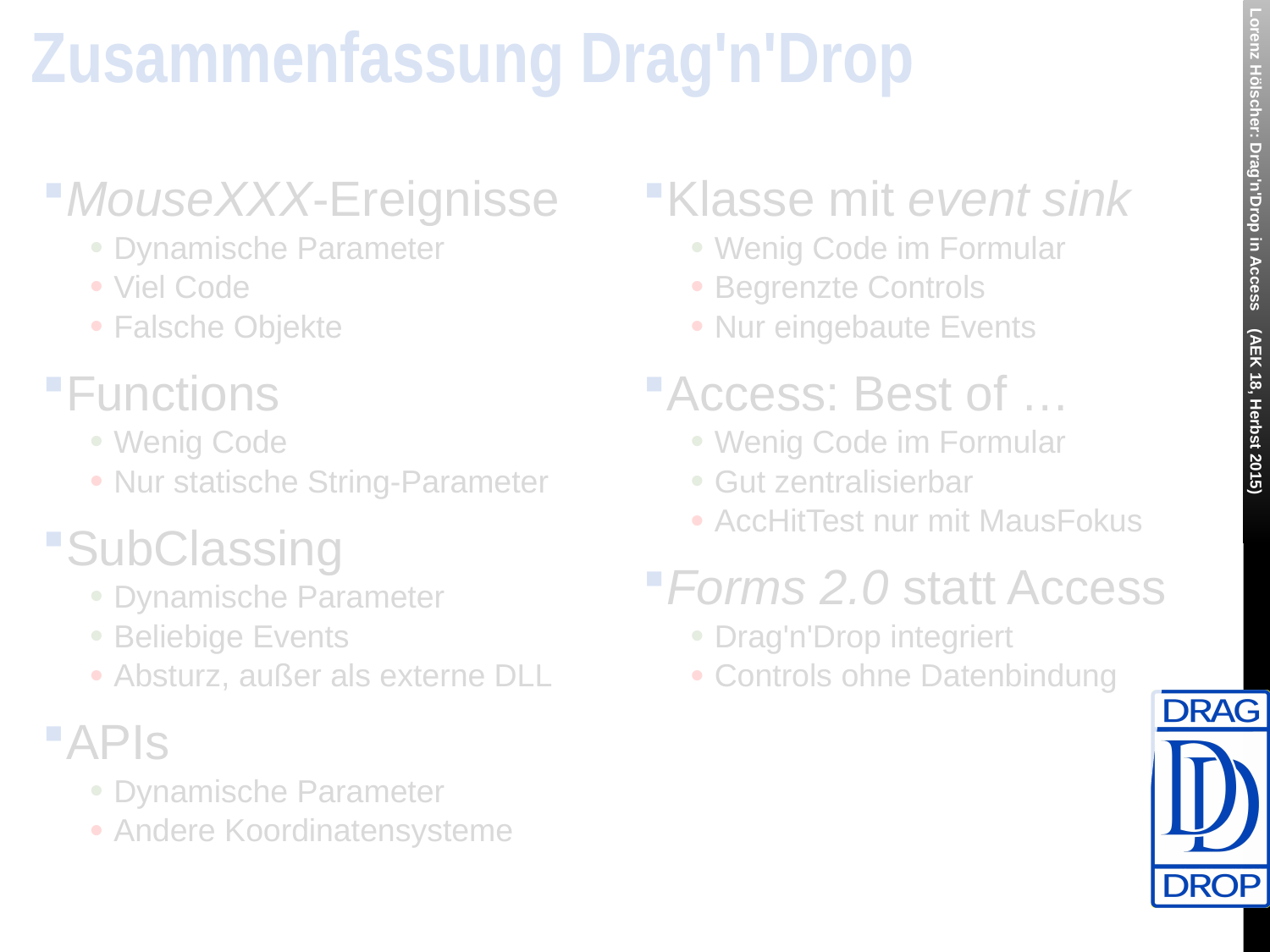

# Zusammenfassung Drag'n'Drop
MouseXXX-Ereignisse
Dynamische Parameter
Viel Code
Falsche Objekte
Functions
Wenig Code
Nur statische String-Parameter
SubClassing
Dynamische Parameter
Beliebige Events
Absturz, außer als externe DLL
APIs
Dynamische Parameter
Andere Koordinatensysteme
Klasse mit event sink
Wenig Code im Formular
Begrenzte Controls
Nur eingebaute Events
Access: Best of …
Wenig Code im Formular
Gut zentralisierbar
AccHitTest nur mit MausFokus
Forms 2.0 statt Access
Drag'n'Drop integriert
Controls ohne Datenbindung